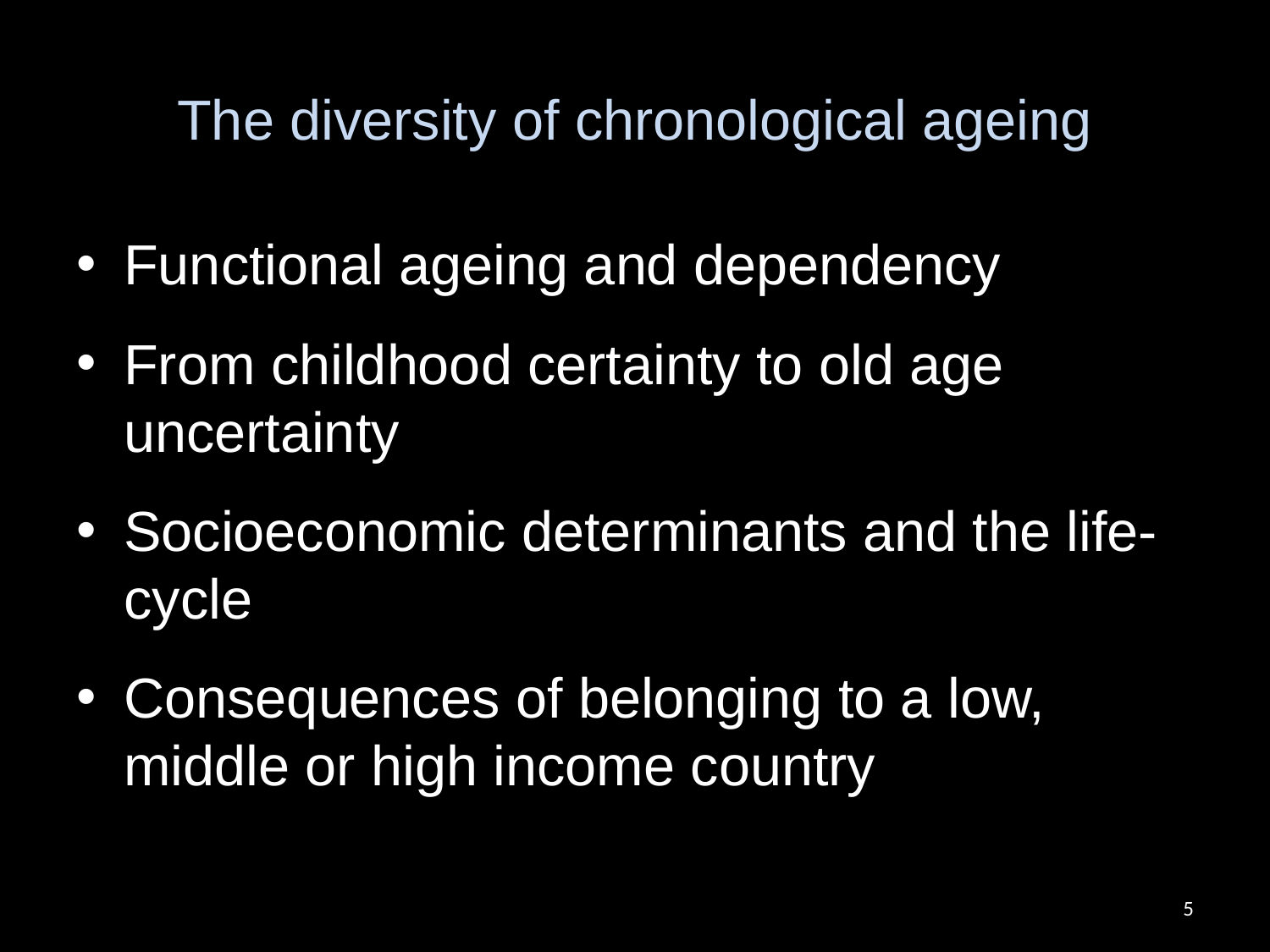

# The diversity of chronological ageing
Functional ageing and dependency
From childhood certainty to old age uncertainty
Socioeconomic determinants and the life-cycle
Consequences of belonging to a low, middle or high income country
5